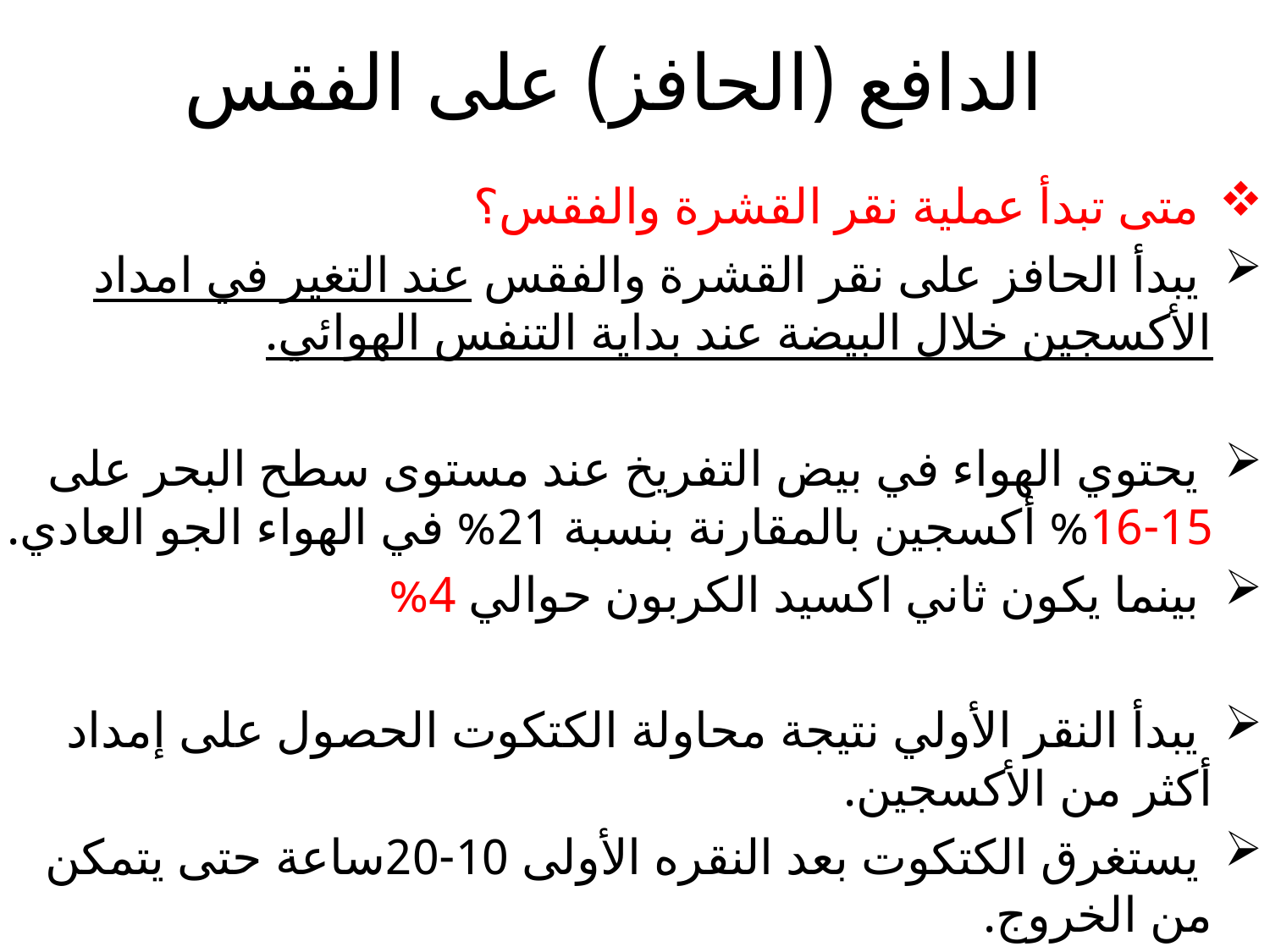

# الدافع (الحافز) على الفقس
 متى تبدأ عملية نقر القشرة والفقس؟
 يبدأ الحافز على نقر القشرة والفقس عند التغير في امداد الأكسجين خلال البيضة عند بداية التنفس الهوائي.

 يحتوي الهواء في بيض التفريخ عند مستوى سطح البحر على 15-16% أكسجين بالمقارنة بنسبة 21% في الهواء الجو العادي.
 بينما يكون ثاني اكسيد الكربون حوالي 4%

 يبدأ النقر الأولي نتيجة محاولة الكتكوت الحصول على إمداد أكثر من الأكسجين.
 يستغرق الكتكوت بعد النقره الأولى 10-20ساعة حتى يتمكن من الخروج.